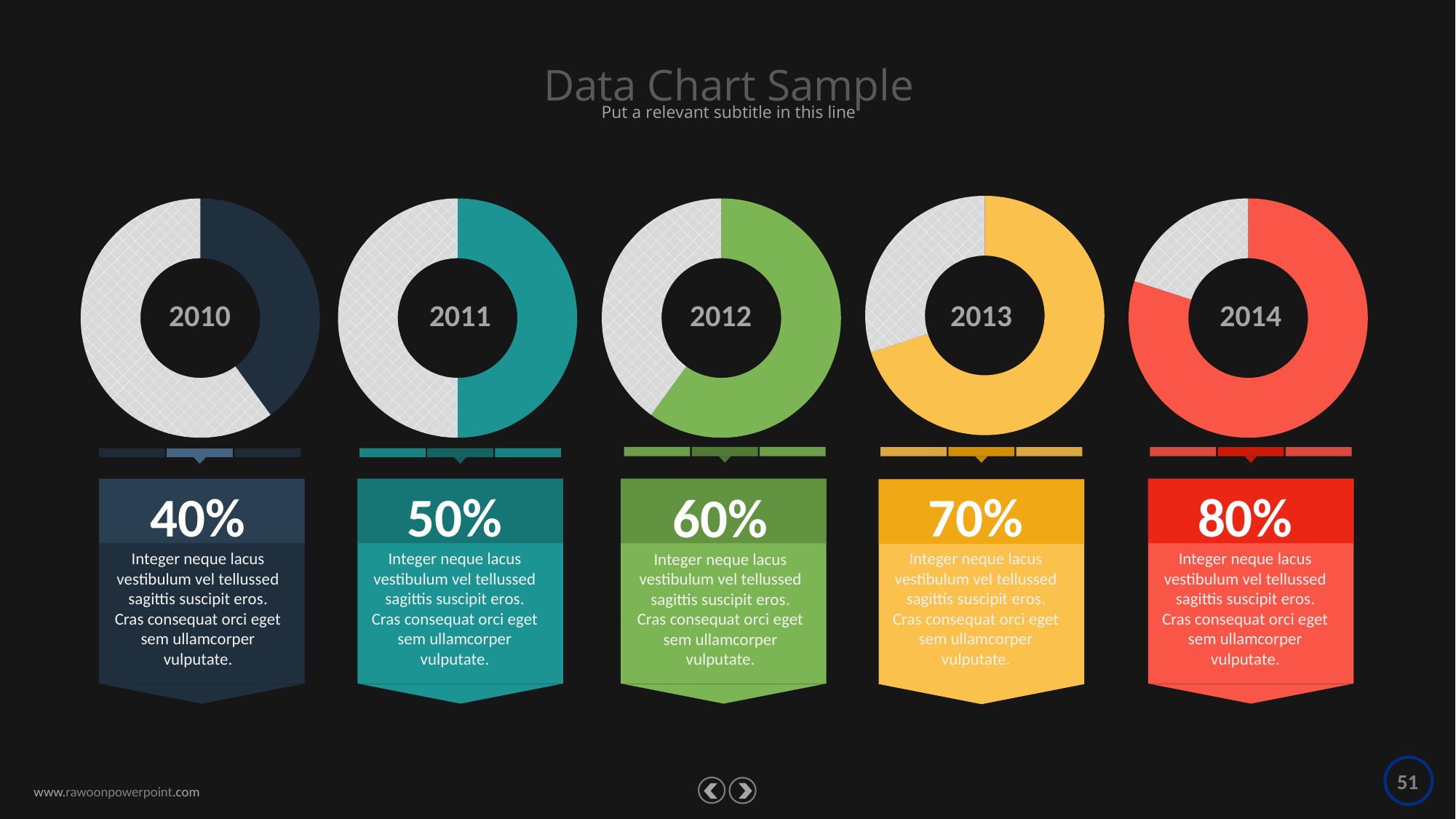

Data Chart Sample
Put a relevant subtitle in this line

### Chart

| Category | Sales |
|---|---|
| 1st Qtr | 70.0 |
| 2nd Qtr | 30.0 |

### Chart

| Category | Sales |
|---|---|
| 1st Qtr | 40.0 |
| 2nd Qtr | 60.0 |

### Chart

| Category | Sales |
|---|---|
| 1st Qtr | 50.0 |
| 2nd Qtr | 50.0 |

### Chart

| Category | Sales |
|---|---|
| 1st Qtr | 60.0 |
| 2nd Qtr | 40.0 |

### Chart

| Category | Column1 |
|---|---|
| 1st Qtr | 80.0 |
| 2nd Qtr | 20.0 |
2012
2013
2014
2011
2010

50%
Integer neque lacus vestibulum vel tellussed sagittis suscipit eros. Cras consequat orci eget sem ullamcorper vulputate.
70%
Integer neque lacus vestibulum vel tellussed sagittis suscipit eros. Cras consequat orci eget sem ullamcorper vulputate.
80%
Integer neque lacus vestibulum vel tellussed sagittis suscipit eros. Cras consequat orci eget sem ullamcorper vulputate.
40%
Integer neque lacus vestibulum vel tellussed sagittis suscipit eros. Cras consequat orci eget sem ullamcorper vulputate.
60%
Integer neque lacus vestibulum vel tellussed sagittis suscipit eros. Cras consequat orci eget sem ullamcorper vulputate.
51